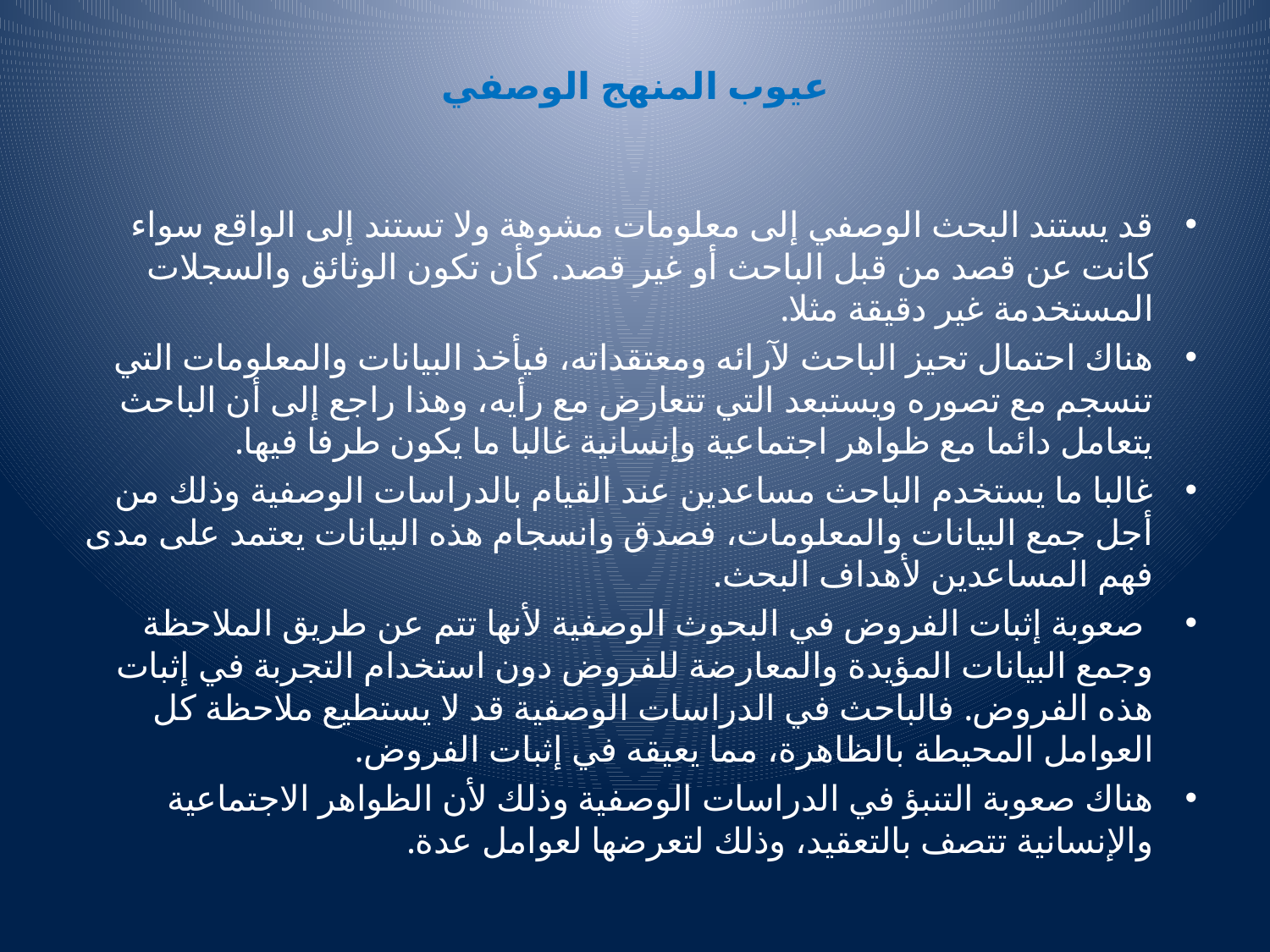

# عيوب المنهج الوصفي
قد يستند البحث الوصفي إلى معلومات مشوهة ولا تستند إلى الواقع سواء كانت عن قصد من قبل الباحث أو غير قصد. كأن تكون الوثائق والسجلات المستخدمة غير دقيقة مثلا.
هناك احتمال تحيز الباحث لآرائه ومعتقداته، فيأخذ البيانات والمعلومات التي تنسجم مع تصوره ويستبعد التي تتعارض مع رأيه، وهذا راجع إلى أن الباحث يتعامل دائما مع ظواهر اجتماعية وإنسانية غالبا ما يكون طرفا فيها.
غالبا ما يستخدم الباحث مساعدين عند القيام بالدراسات الوصفية وذلك من أجل جمع البيانات والمعلومات، فصدق وانسجام هذه البيانات يعتمد على مدى فهم المساعدين لأهداف البحث.
 صعوبة إثبات الفروض في البحوث الوصفية لأنها تتم عن طريق الملاحظة وجمع البيانات المؤيدة والمعارضة للفروض دون استخدام التجربة في إثبات هذه الفروض. فالباحث في الدراسات الوصفية قد لا يستطيع ملاحظة كل العوامل المحيطة بالظاهرة، مما يعيقه في إثبات الفروض.
هناك صعوبة التنبؤ في الدراسات الوصفية وذلك لأن الظواهر الاجتماعية والإنسانية تتصف بالتعقيد، وذلك لتعرضها لعوامل عدة.